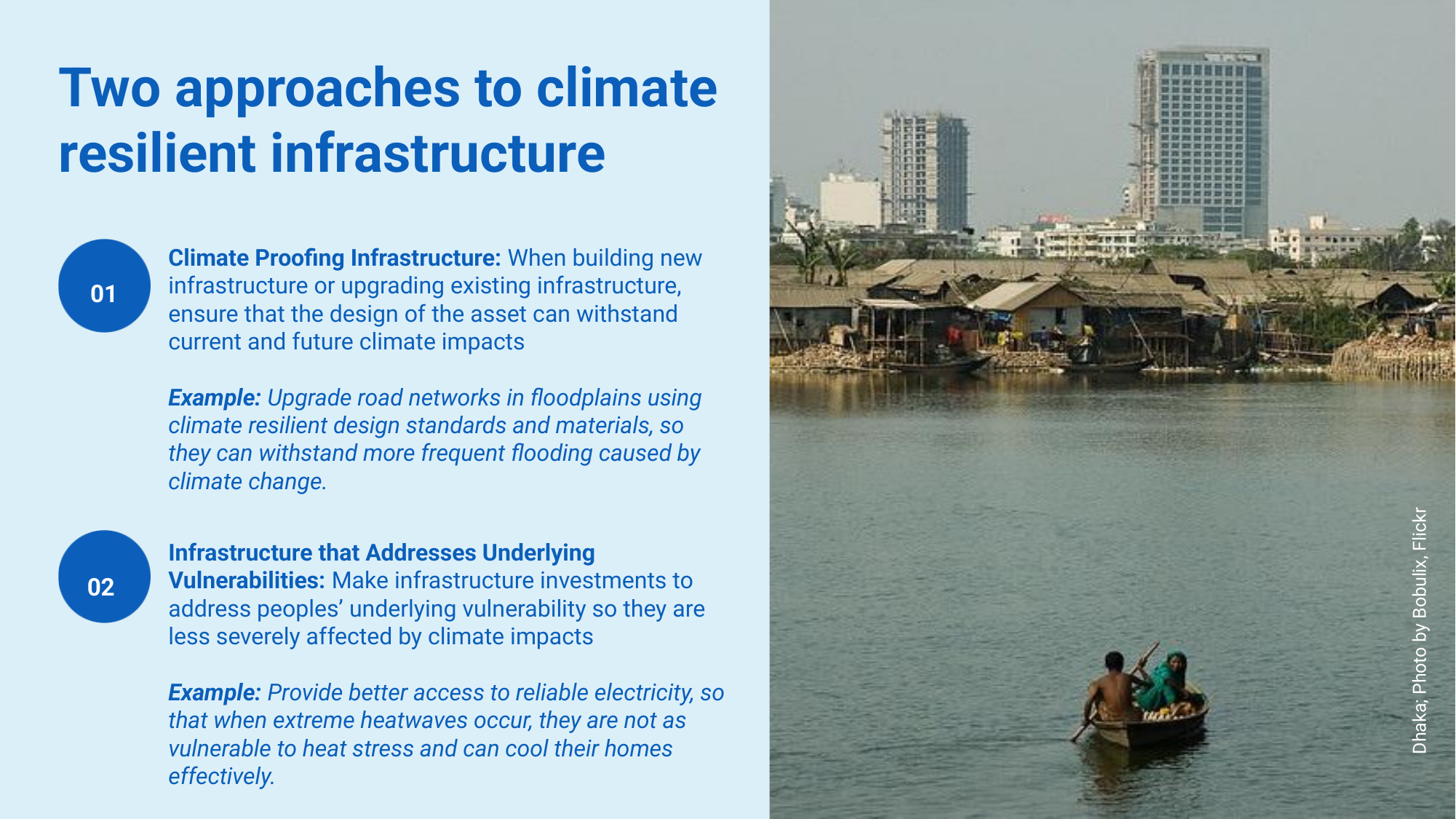

Two approaches to climate resilient infrastructure

Climate Proofing Infrastructure: When building new infrastructure or upgrading existing infrastructure, ensure that the design of the asset can withstand current and future climate impacts

Example: Upgrade road networks in floodplains using climate resilient design standards and materials, so they can withstand more frequent flooding caused by climate change.
01
Dhaka; Photo by Bobulix, Flickr

Infrastructure that Addresses Underlying Vulnerabilities: Make infrastructure investments to address peoples’ underlying vulnerability so they are less severely affected by climate impacts

Example: Provide better access to reliable electricity, so that when extreme heatwaves occur, they are not as vulnerable to heat stress and can cool their homes effectively.
02
26